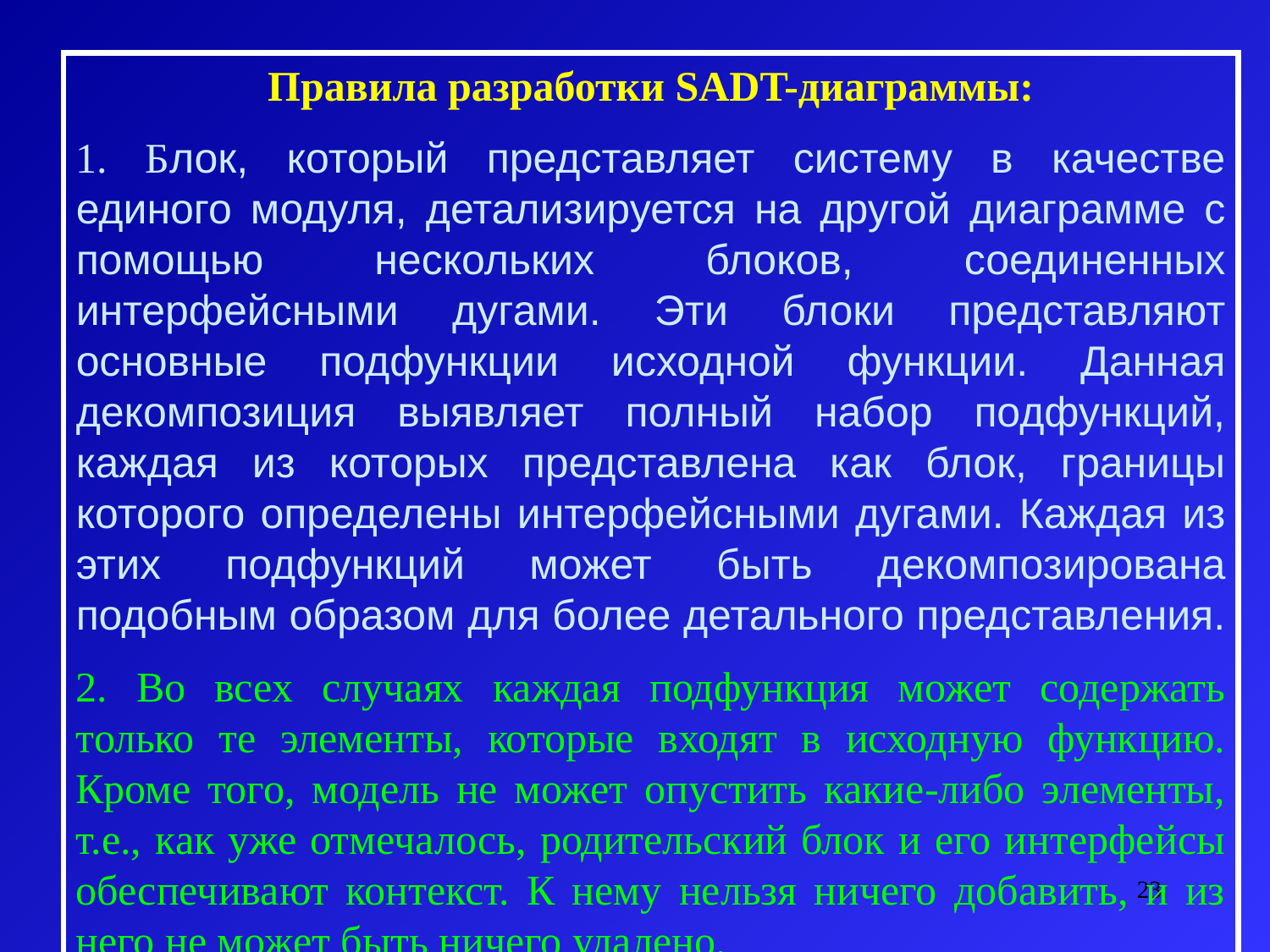

Правила разработки SADT-диаграммы:
1. Блок, который представляет систему в качестве единого модуля, детализируется на другой диаграмме с помощью нескольких блоков, соединенных интерфейсными дугами. Эти блоки представляют основные подфункции исходной функции. Данная декомпозиция выявляет полный набор подфункций, каждая из которых представлена как блок, границы которого определены интерфейсными дугами. Каждая из этих подфункций может быть декомпозирована подобным образом для более детального представления.
2. Во всех случаях каждая подфункция может содержать только те элементы, которые входят в исходную функцию. Кроме того, модель не может опустить какие-либо элементы, т.е., как уже отмечалось, родительский блок и его интерфейсы обеспечивают контекст. К нему нельзя ничего добавить, и из него не может быть ничего удалено.
23